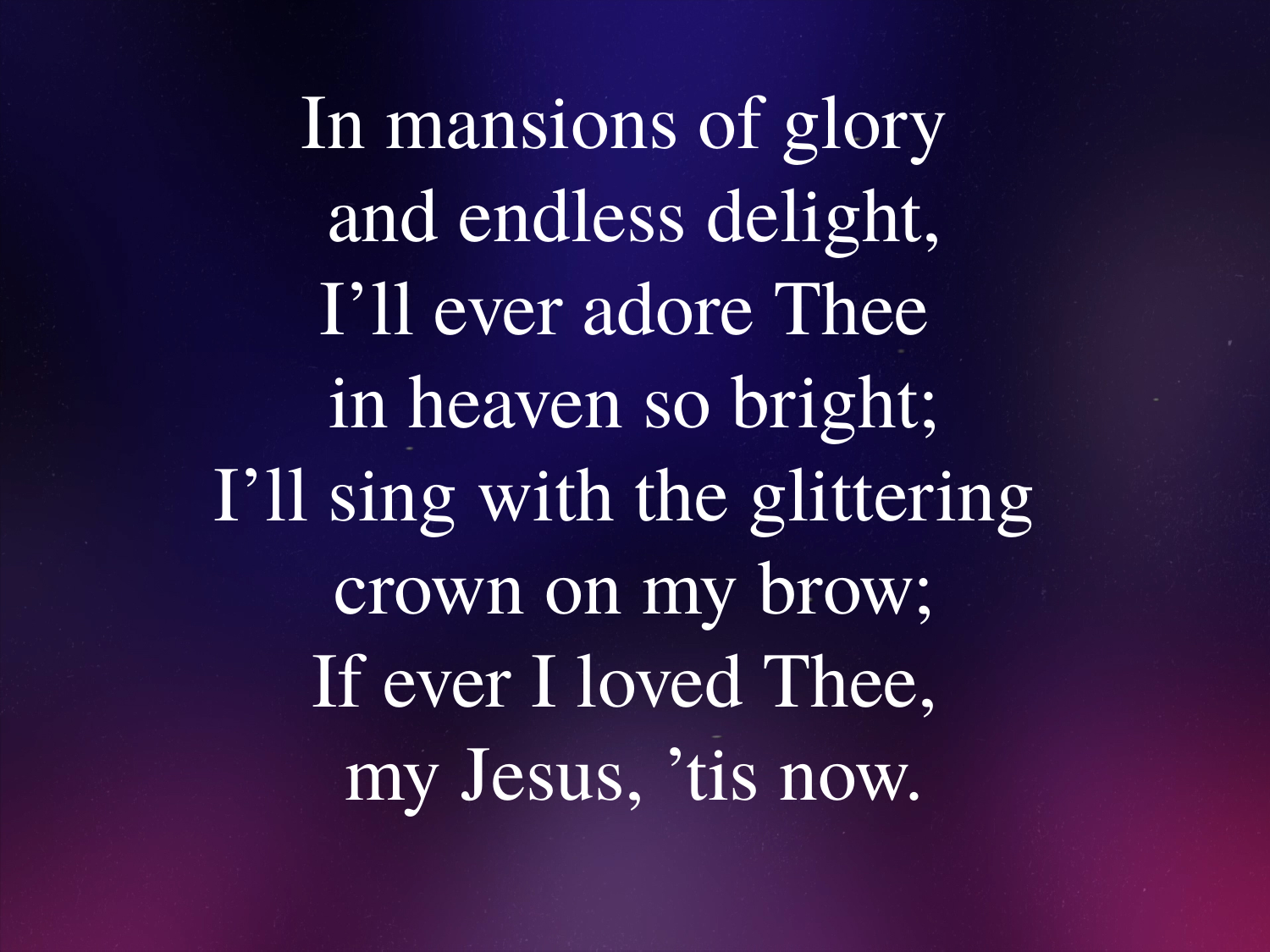

# In mansions of glory and endless delight, I’ll ever adore Thee in heaven so bright; I’ll sing with the glittering crown on my brow; If ever I loved Thee, my Jesus, ’tis now.